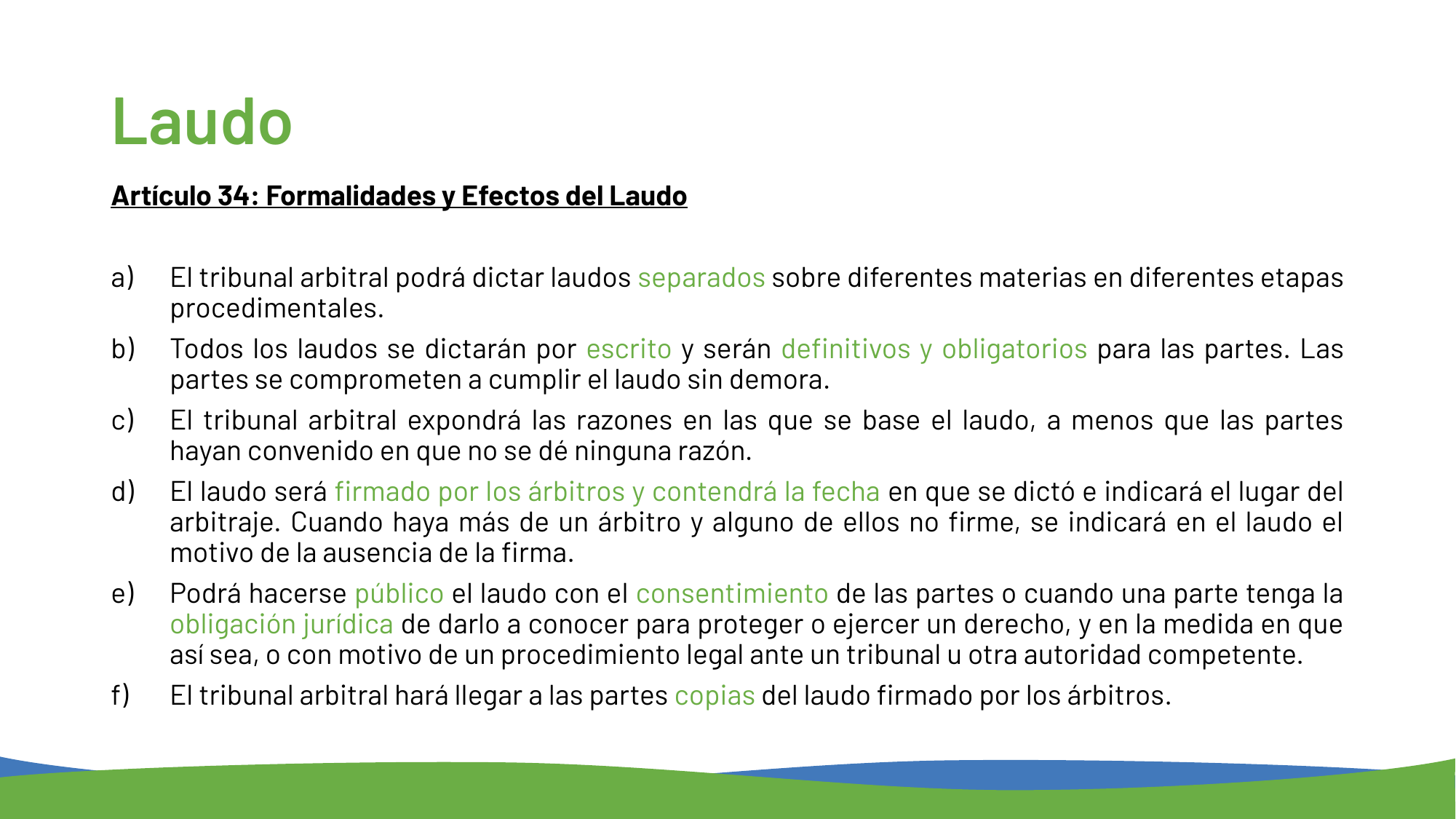

# Laudo
Artículo 34: Formalidades y Efectos del Laudo

El tribunal arbitral podrá dictar laudos separados sobre diferentes materias en diferentes etapas procedimentales.
Todos los laudos se dictarán por escrito y serán definitivos y obligatorios para las partes. Las partes se comprometen a cumplir el laudo sin demora.
El tribunal arbitral expondrá las razones en las que se base el laudo, a menos que las partes hayan convenido en que no se dé ninguna razón.
El laudo será firmado por los árbitros y contendrá la fecha en que se dictó e indicará el lugar del arbitraje. Cuando haya más de un árbitro y alguno de ellos no firme, se indicará en el laudo el motivo de la ausencia de la firma.
Podrá hacerse público el laudo con el consentimiento de las partes o cuando una parte tenga la obligación jurídica de darlo a conocer para proteger o ejercer un derecho, y en la medida en que así sea, o con motivo de un procedimiento legal ante un tribunal u otra autoridad competente.
El tribunal arbitral hará llegar a las partes copias del laudo firmado por los árbitros.